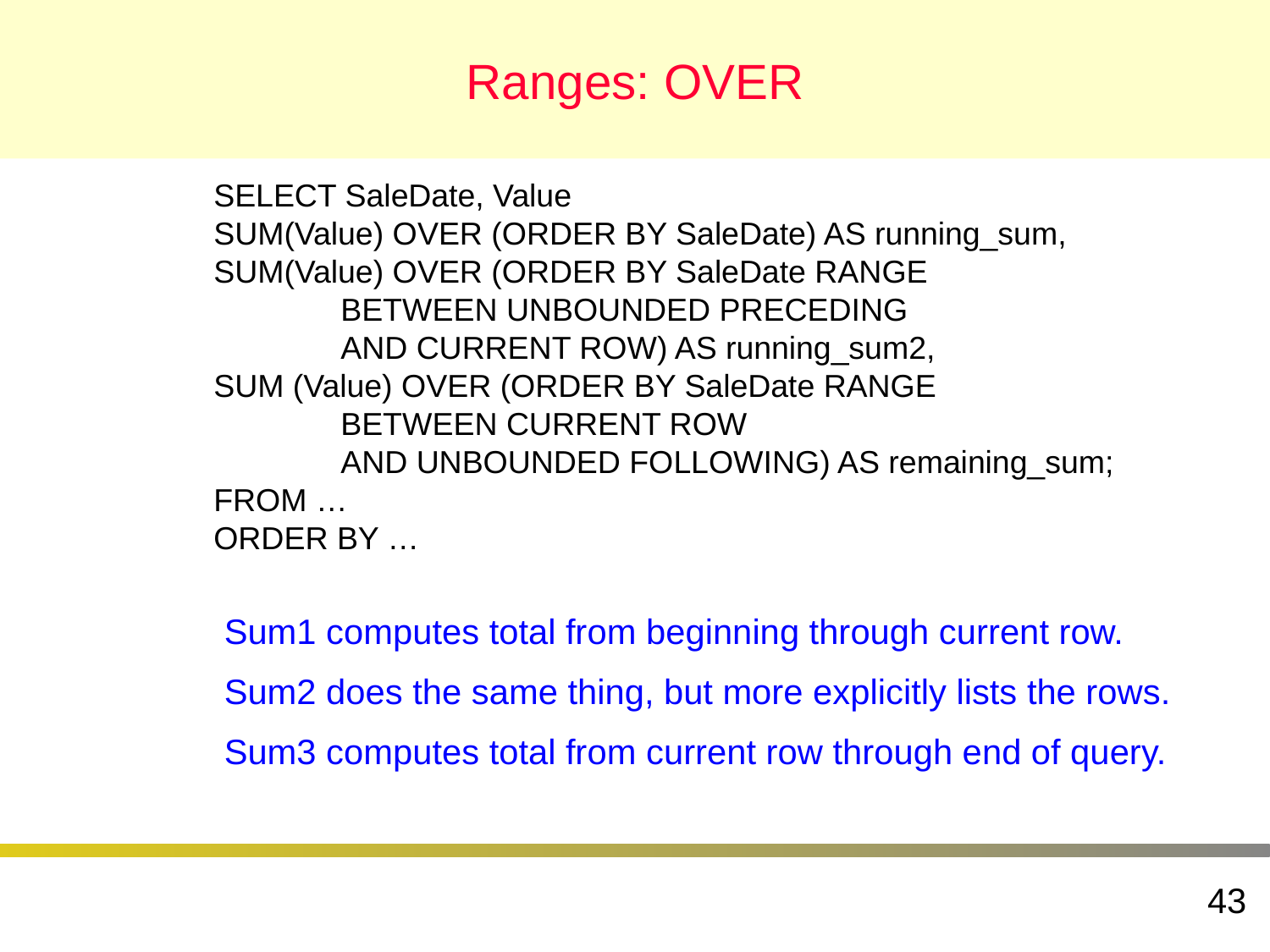

# Ranges: OVER
SELECT SaleDate, Value
SUM(Value) OVER (ORDER BY SaleDate) AS running_sum,
SUM(Value) OVER (ORDER BY SaleDate RANGE
	BETWEEN UNBOUNDED PRECEDING
	AND CURRENT ROW) AS running_sum2,
SUM (Value) OVER (ORDER BY SaleDate RANGE
	BETWEEN CURRENT ROW
	AND UNBOUNDED FOLLOWING) AS remaining_sum;
FROM …
ORDER BY …
Sum1 computes total from beginning through current row.
Sum2 does the same thing, but more explicitly lists the rows.
Sum3 computes total from current row through end of query.
43